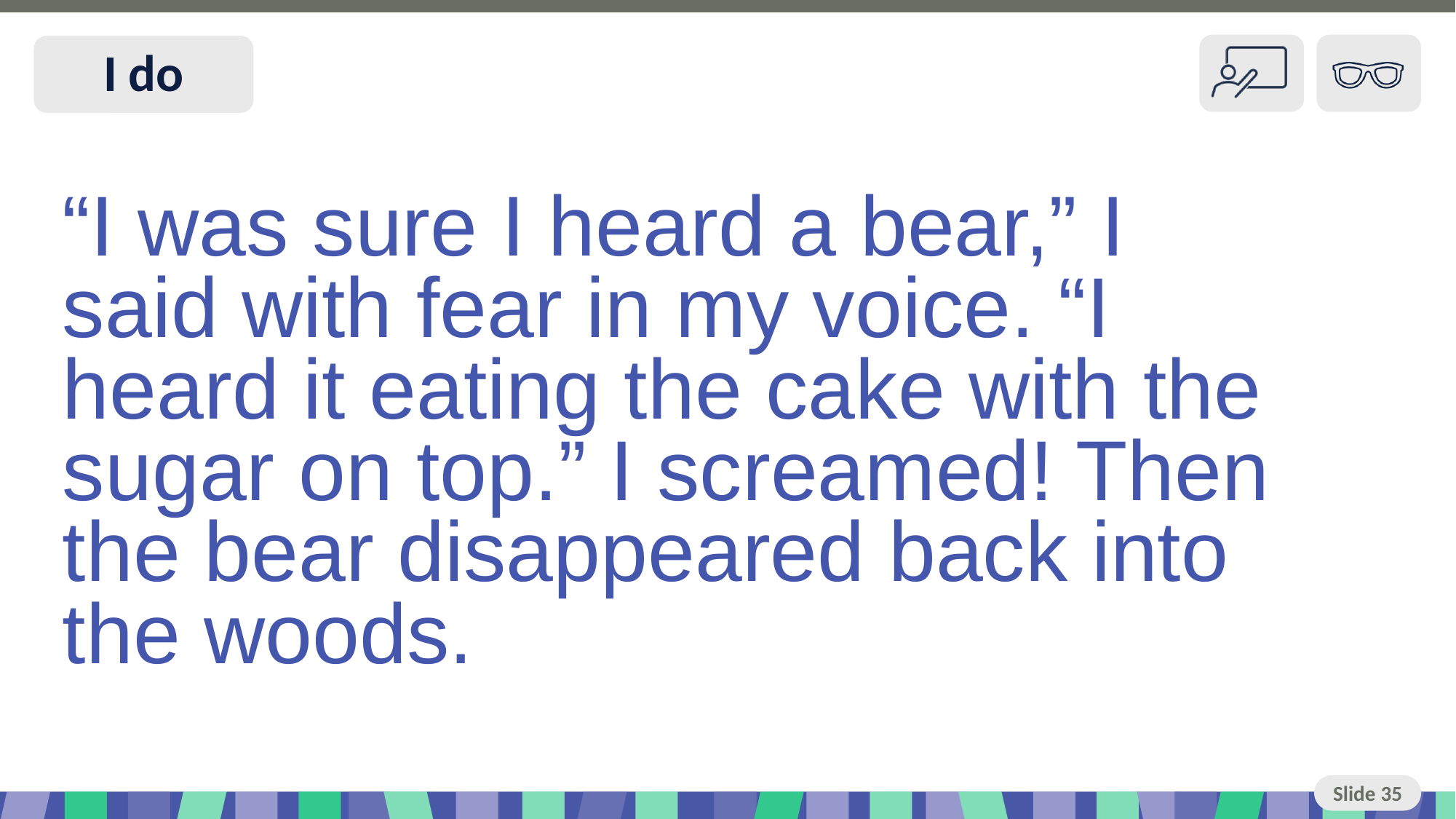

Slide 35 I do
“I was sure I heard a bear,” I said with fear in my voice. “I heard it eating the cake with the sugar on top.” I screamed! Then the bear disappeared back into the woods.